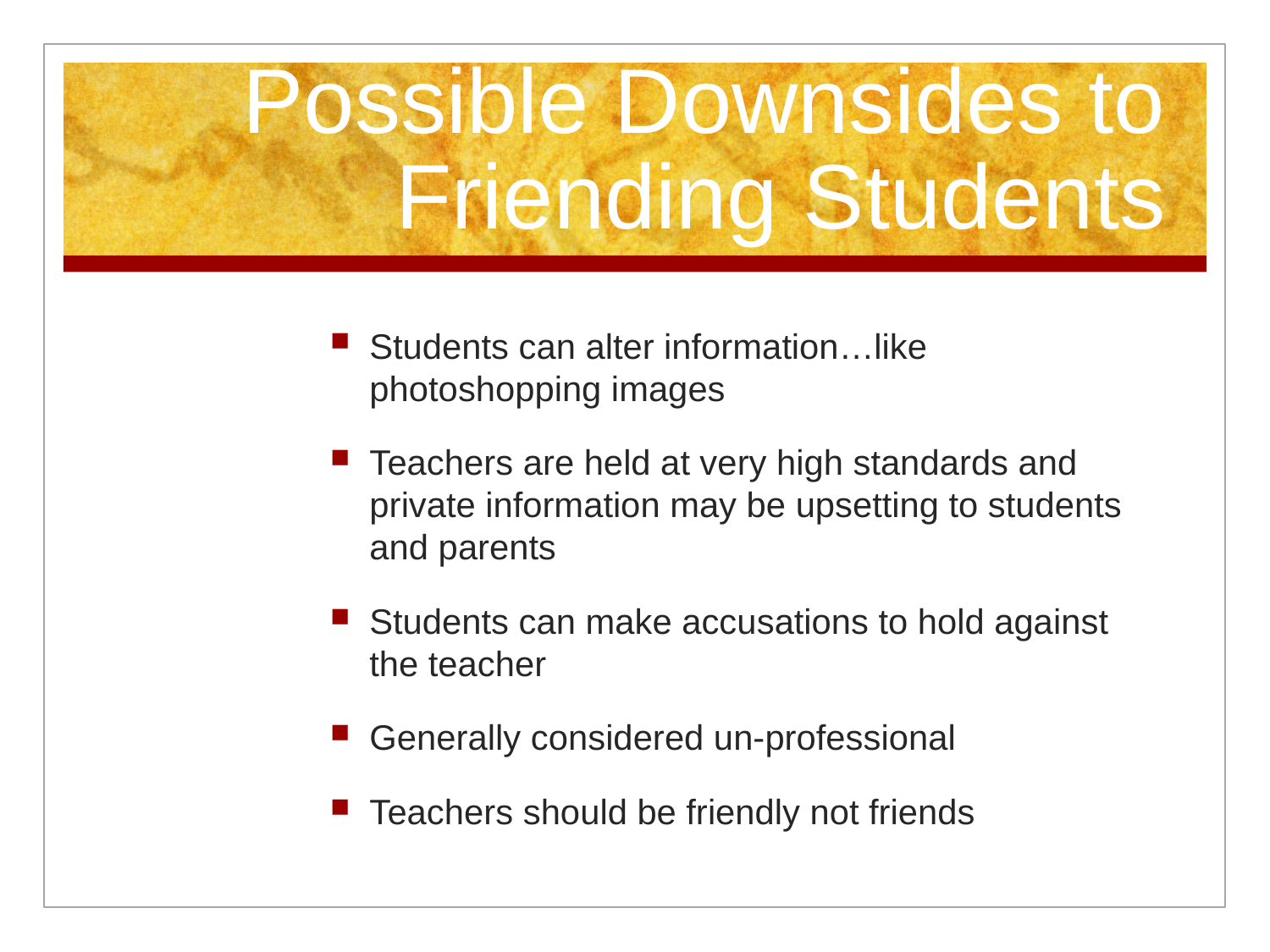

# Possible Downsides to Friending Students
Students can alter information…like photoshopping images
Teachers are held at very high standards and private information may be upsetting to students and parents
Students can make accusations to hold against the teacher
Generally considered un-professional
Teachers should be friendly not friends